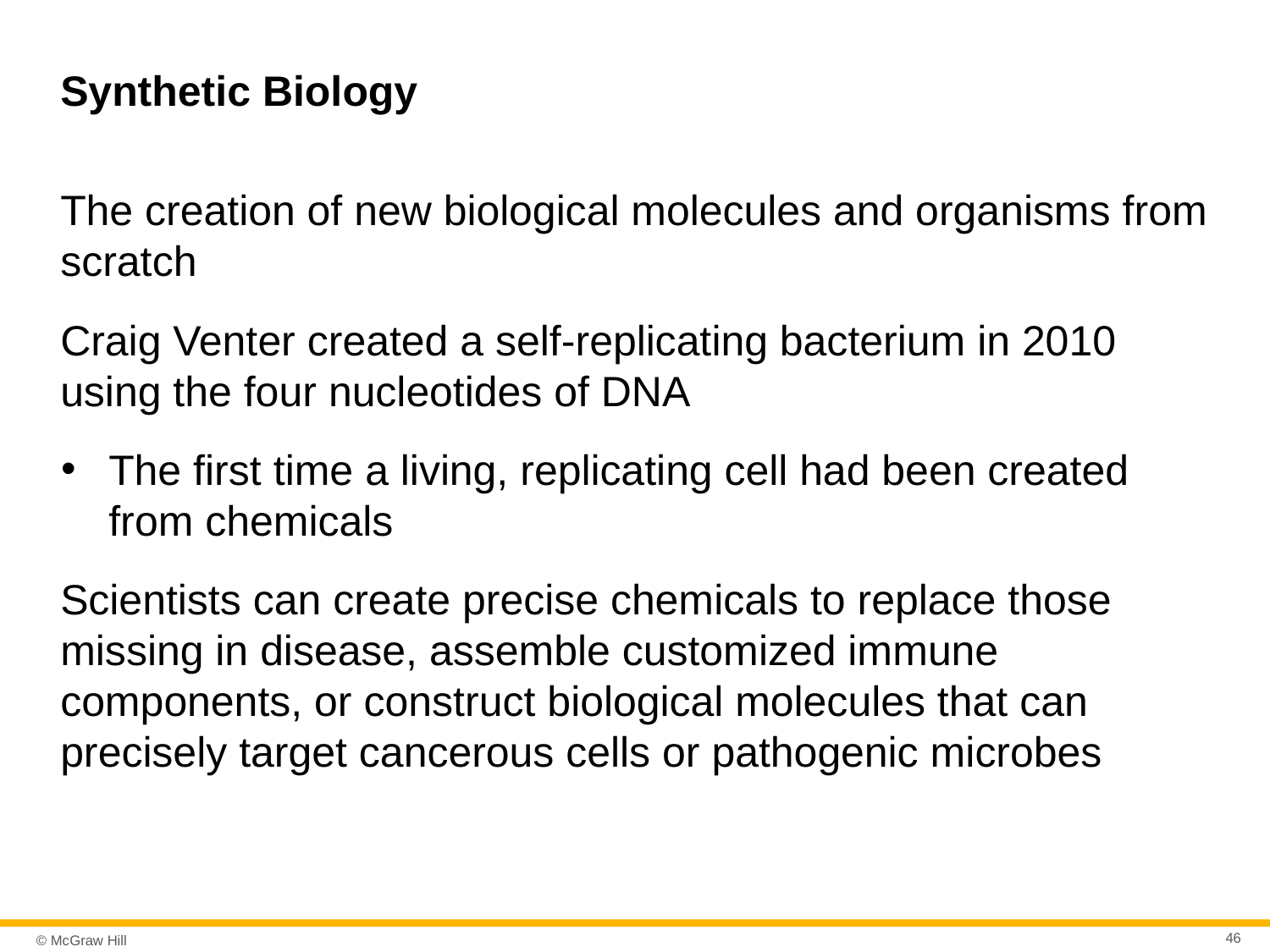

# Synthetic Biology
The creation of new biological molecules and organisms from scratch
Craig Venter created a self-replicating bacterium in 2010 using the four nucleotides of DNA
The first time a living, replicating cell had been created from chemicals
Scientists can create precise chemicals to replace those missing in disease, assemble customized immune components, or construct biological molecules that can precisely target cancerous cells or pathogenic microbes